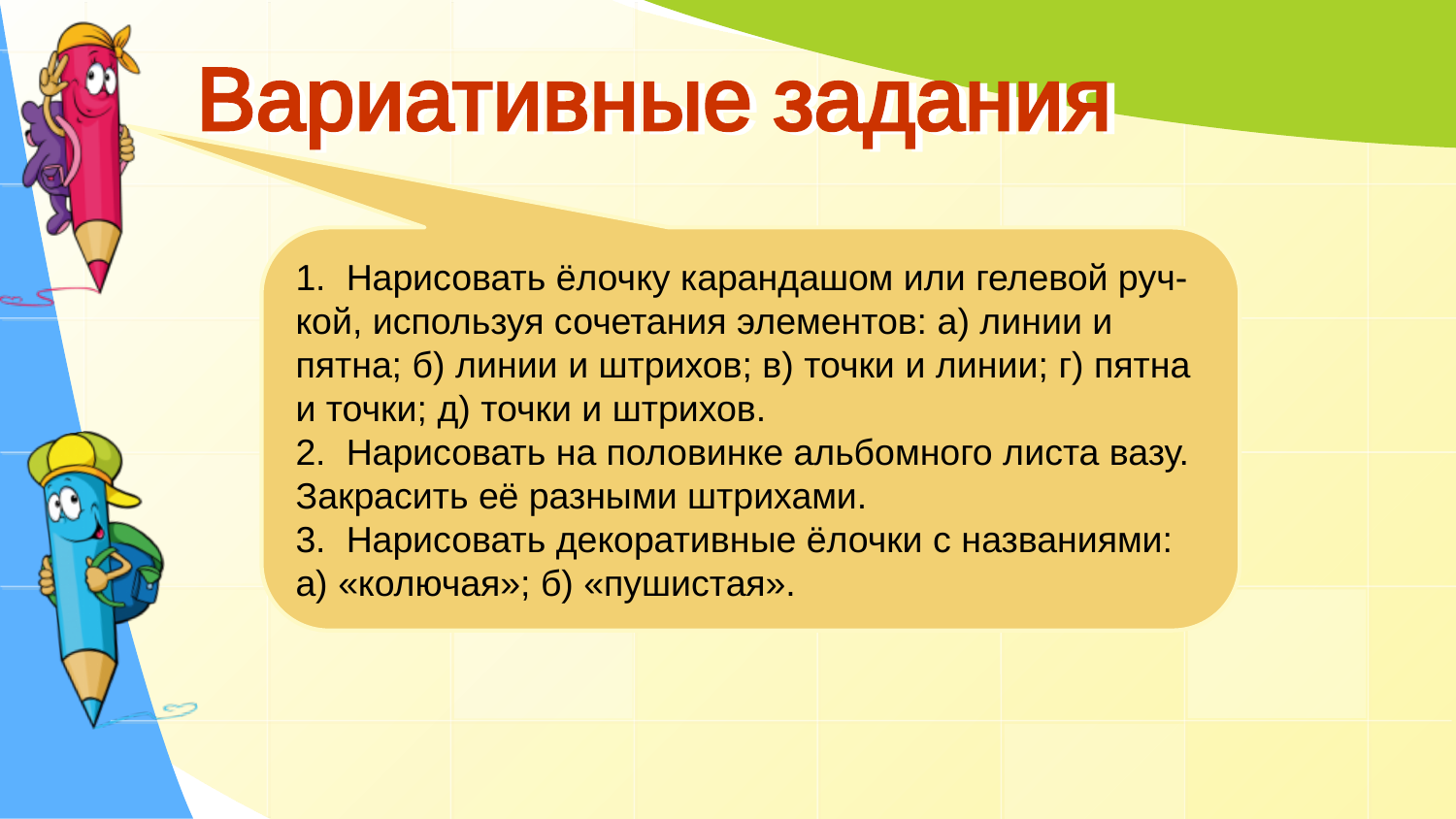

# Вариативные задания
1.  Нарисовать ёлочку карандашом или гелевой руч-
кой, используя сочетания элементов: а) линии и пятна; б) линии и штрихов; в) точки и линии; г) пятна и точки; д) точки и штрихов.
2.  Нарисовать на половинке альбомного листа вазу.
Закрасить её разными штрихами.
3.  Нарисовать декоративные ёлочки с названиями:
а) «колючая»; б) «пушистая».